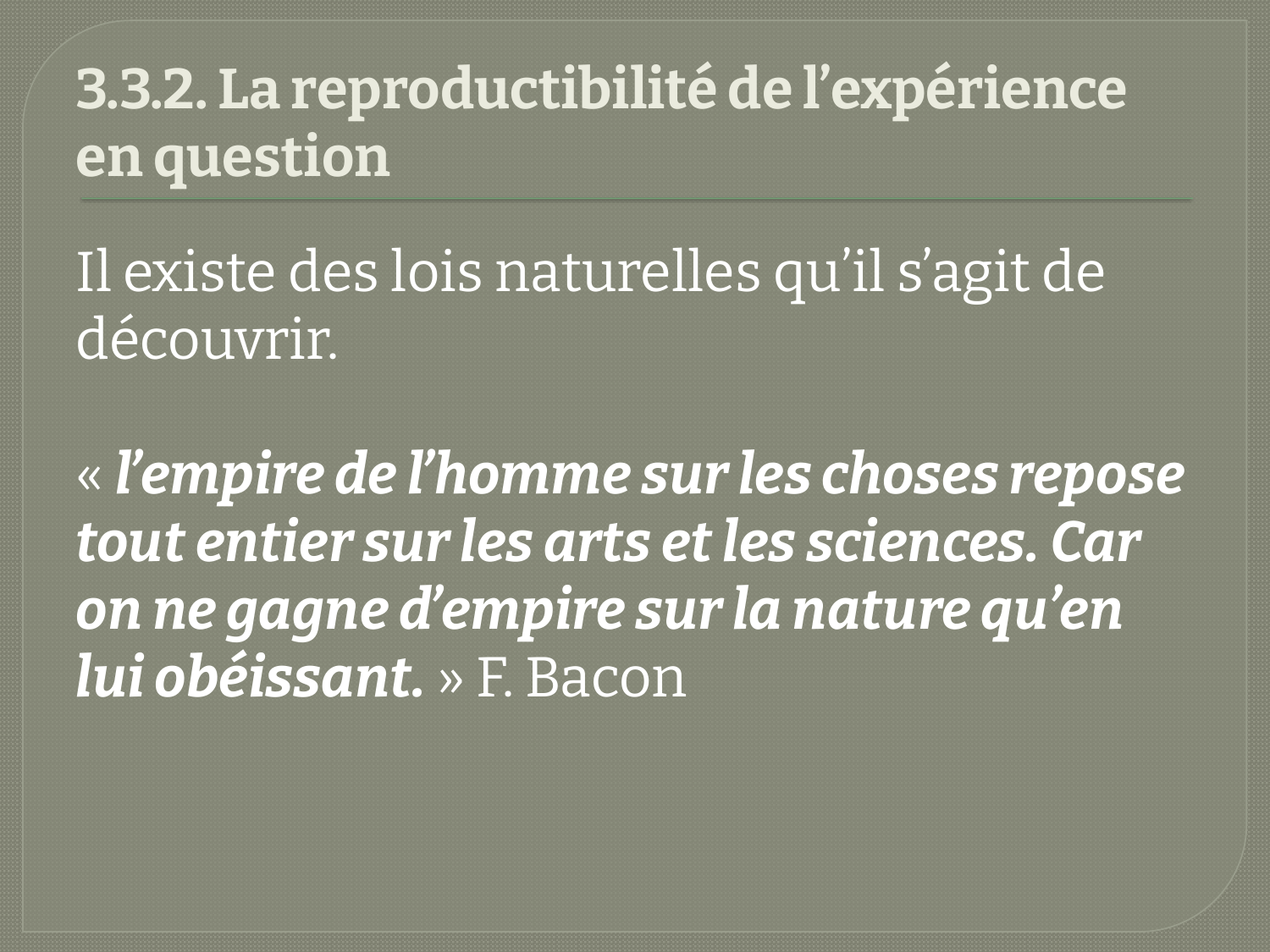

# 3.3.2. La reproductibilité de l’expérience en question
Il existe des lois naturelles qu’il s’agit de découvrir.

« l’empire de l’homme sur les choses repose tout entier sur les arts et les sciences. Car on ne gagne d’empire sur la nature qu’en lui obéissant. » F. Bacon